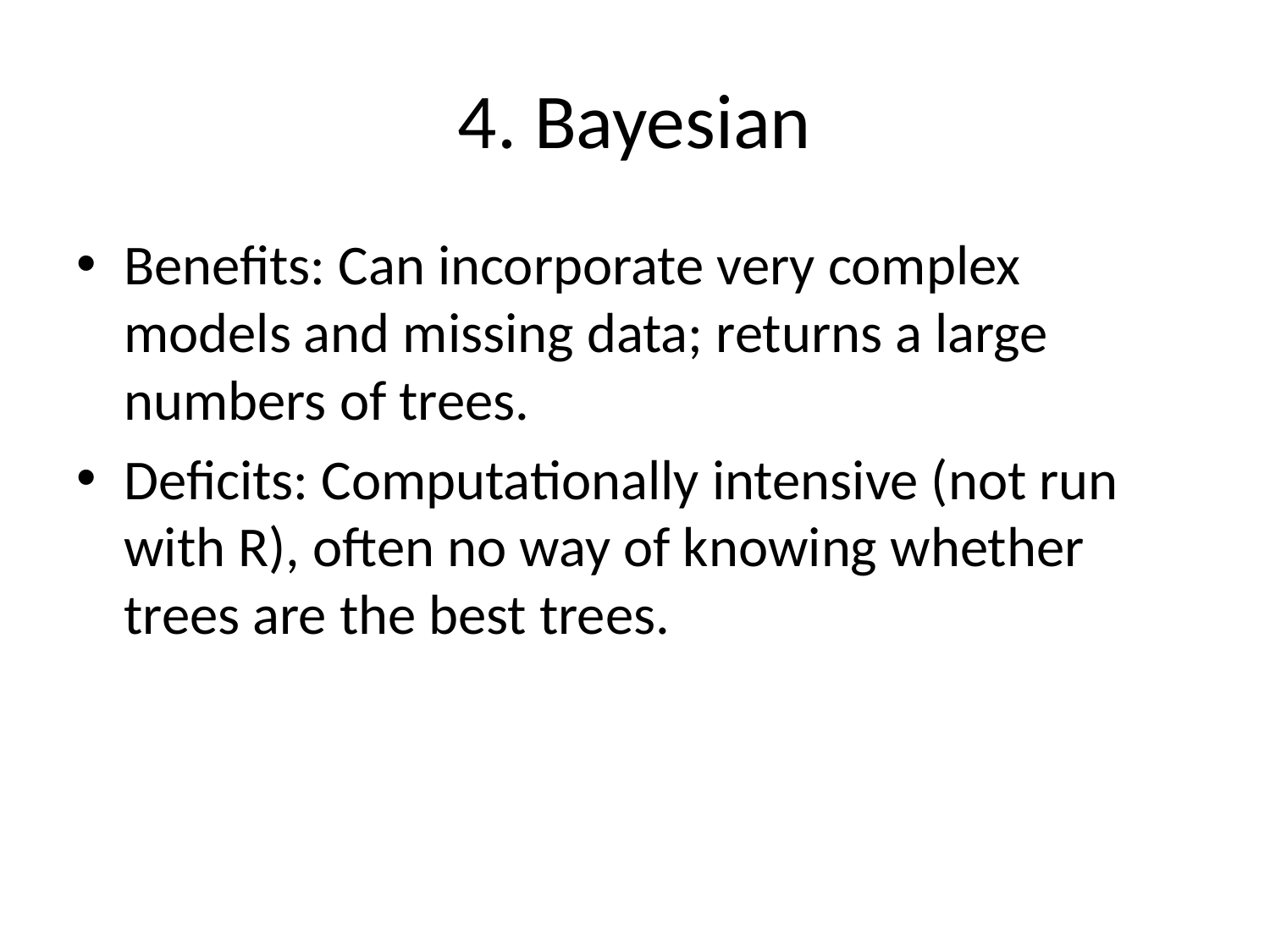

# 4. Bayesian
Benefits: Can incorporate very complex models and missing data; returns a large numbers of trees.
Deficits: Computationally intensive (not run with R), often no way of knowing whether trees are the best trees.